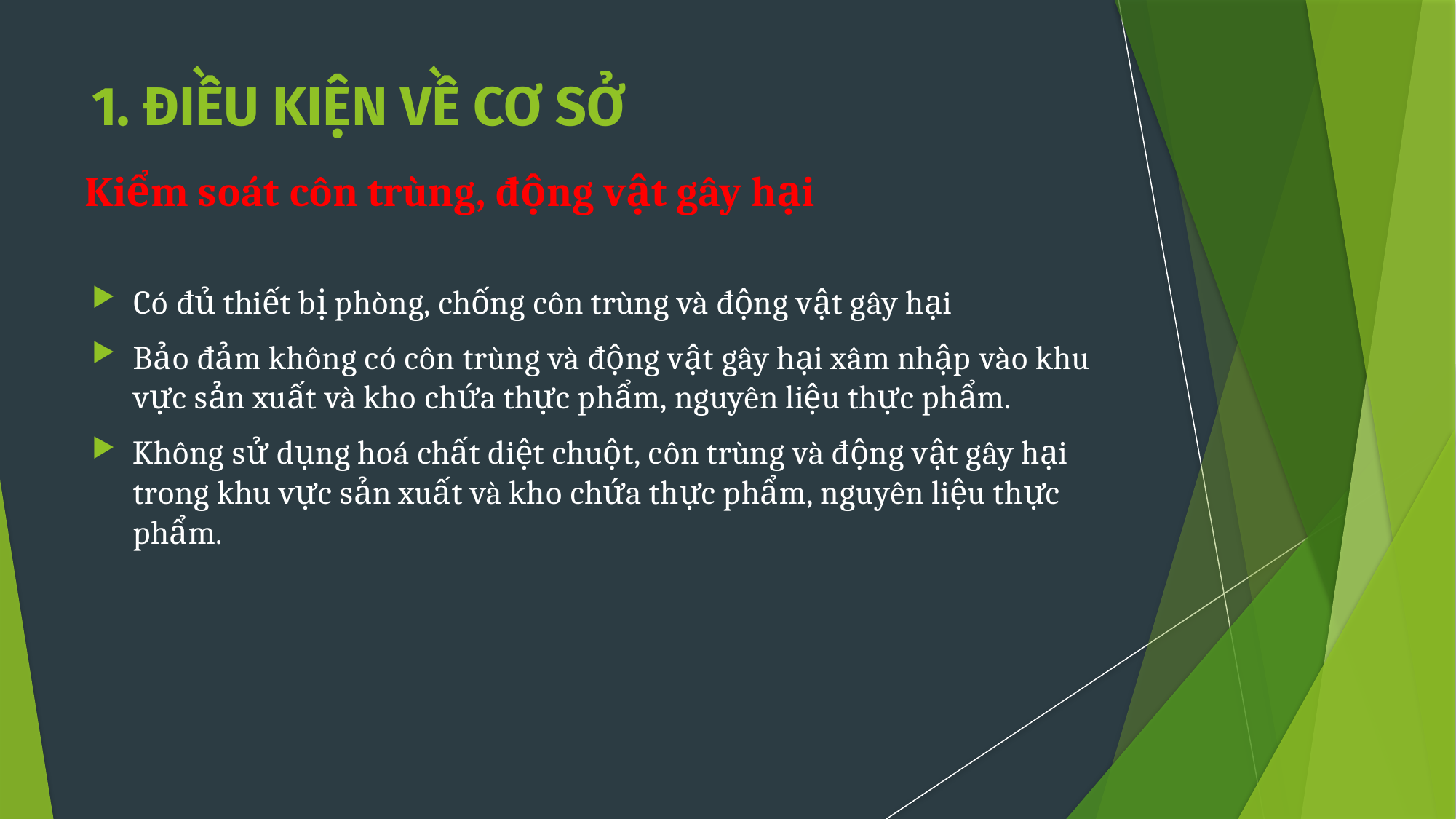

1. ĐIỀU KIỆN VỀ CƠ SỞ
Kiểm soát côn trùng, động vật gây hại
Có đủ thiết bị phòng, chống côn trùng và động vật gây hại
Bảo đảm không có côn trùng và động vật gây hại xâm nhập vào khu vực sản xuất và kho chứa thực phẩm, nguyên liệu thực phẩm.
Không sử dụng hoá chất diệt chuột, côn trùng và động vật gây hại trong khu vực sản xuất và kho chứa thực phẩm, nguyên liệu thực phẩm.